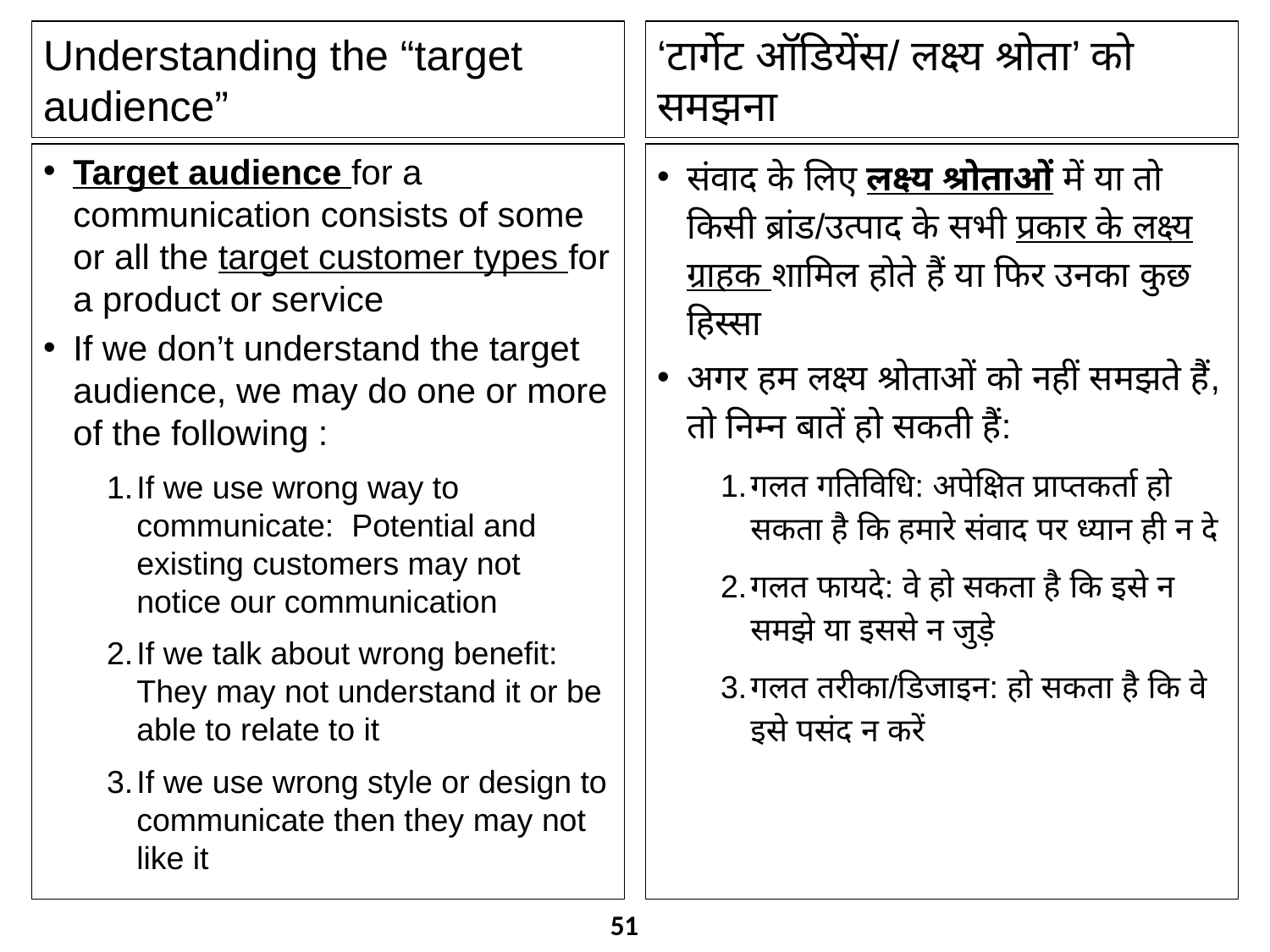

Understanding the “target audience”
‘टार्गेट ऑडियेंस/ लक्ष्य श्रोता’ को समझना
Target audience for a communication consists of some or all the target customer types for a product or service
If we don’t understand the target audience, we may do one or more of the following :
If we use wrong way to communicate:  Potential and existing customers may not notice our communication
If we talk about wrong benefit: They may not understand it or be able to relate to it
If we use wrong style or design to communicate then they may not like it
संवाद के लिए लक्ष्य श्रोताओं में या तो किसी ब्रांड/उत्पाद के सभी प्रकार के लक्ष्य ग्राहक शामिल होते हैं या फिर उनका कुछ हिस्सा
अगर हम लक्ष्य श्रोताओं को नहीं समझते हैं, तो निम्न बातें हो सकती हैं:
गलत गतिविधि‍: अपेक्षि‍त प्राप्तकर्ता हो सकता है कि हमारे संवाद पर ध्यान ही न दे
गलत फायदे: वे हो सकता है कि इसे न समझे या इससे न जुड़े
गलत तरीका/डिजाइन: हो सकता है कि वे इसे पसंद न करें
51